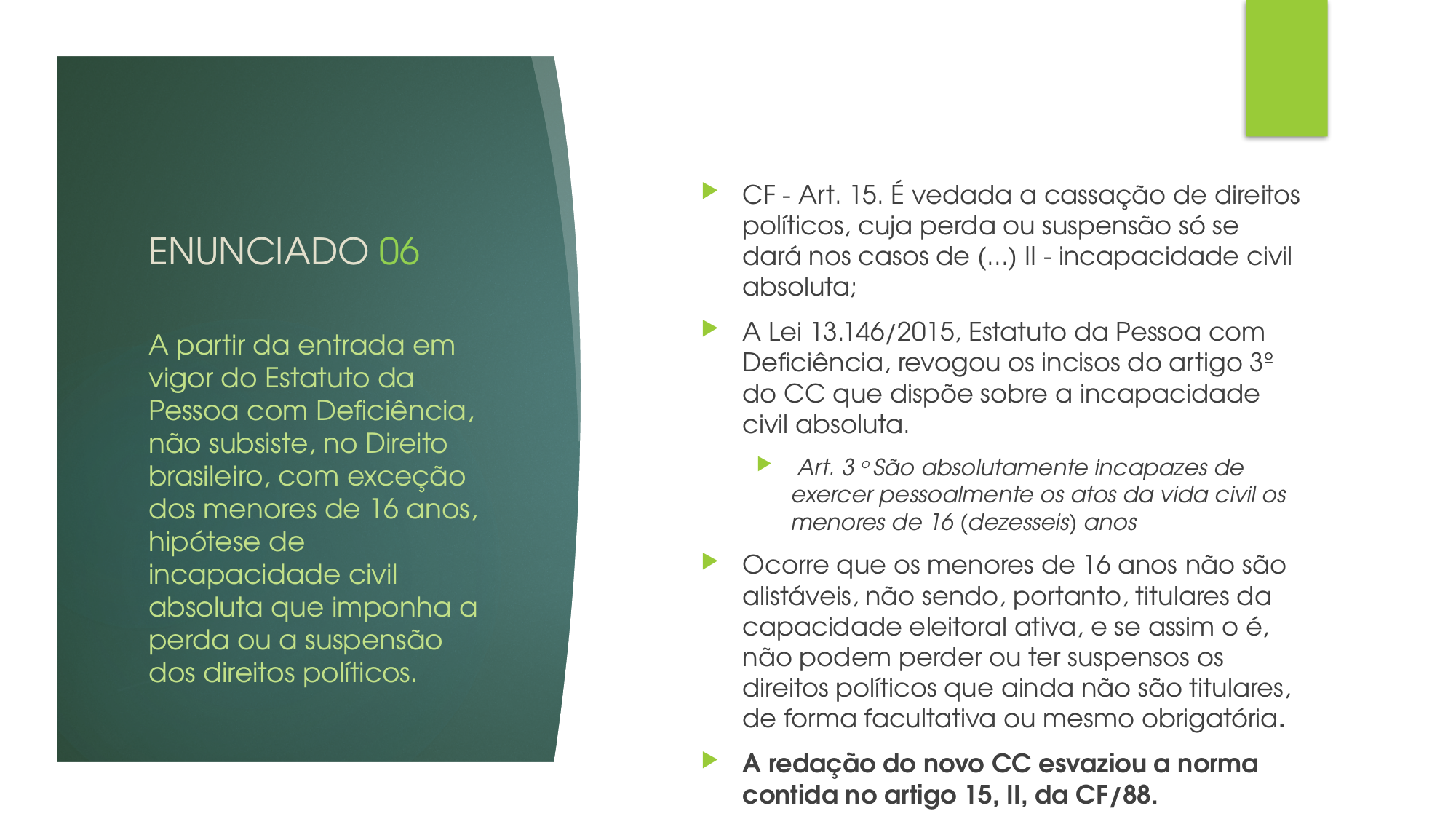

# ENUNCIADO 06
CF - Art. 15. É vedada a cassação de direitos políticos, cuja perda ou suspensão só se dará nos casos de (...) II - incapacidade civil absoluta;
A Lei 13.146/2015, Estatuto da Pessoa com Deficiência, revogou os incisos do artigo 3º do CC que dispõe sobre a incapacidade civil absoluta.
 Art. 3 o São absolutamente incapazes de exercer pessoalmente os atos da vida civil os menores de 16 (dezesseis) anos
Ocorre que os menores de 16 anos não são alistáveis, não sendo, portanto, titulares da capacidade eleitoral ativa, e se assim o é, não podem perder ou ter suspensos os direitos políticos que ainda não são titulares, de forma facultativa ou mesmo obrigatória.
A redação do novo CC esvaziou a norma contida no artigo 15, II, da CF/88.

A partir da entrada em vigor do Estatuto da Pessoa com Deficiência, não subsiste, no Direito brasileiro, com exceção dos menores de 16 anos, hipótese de incapacidade civil absoluta que imponha a perda ou a suspensão dos direitos políticos.